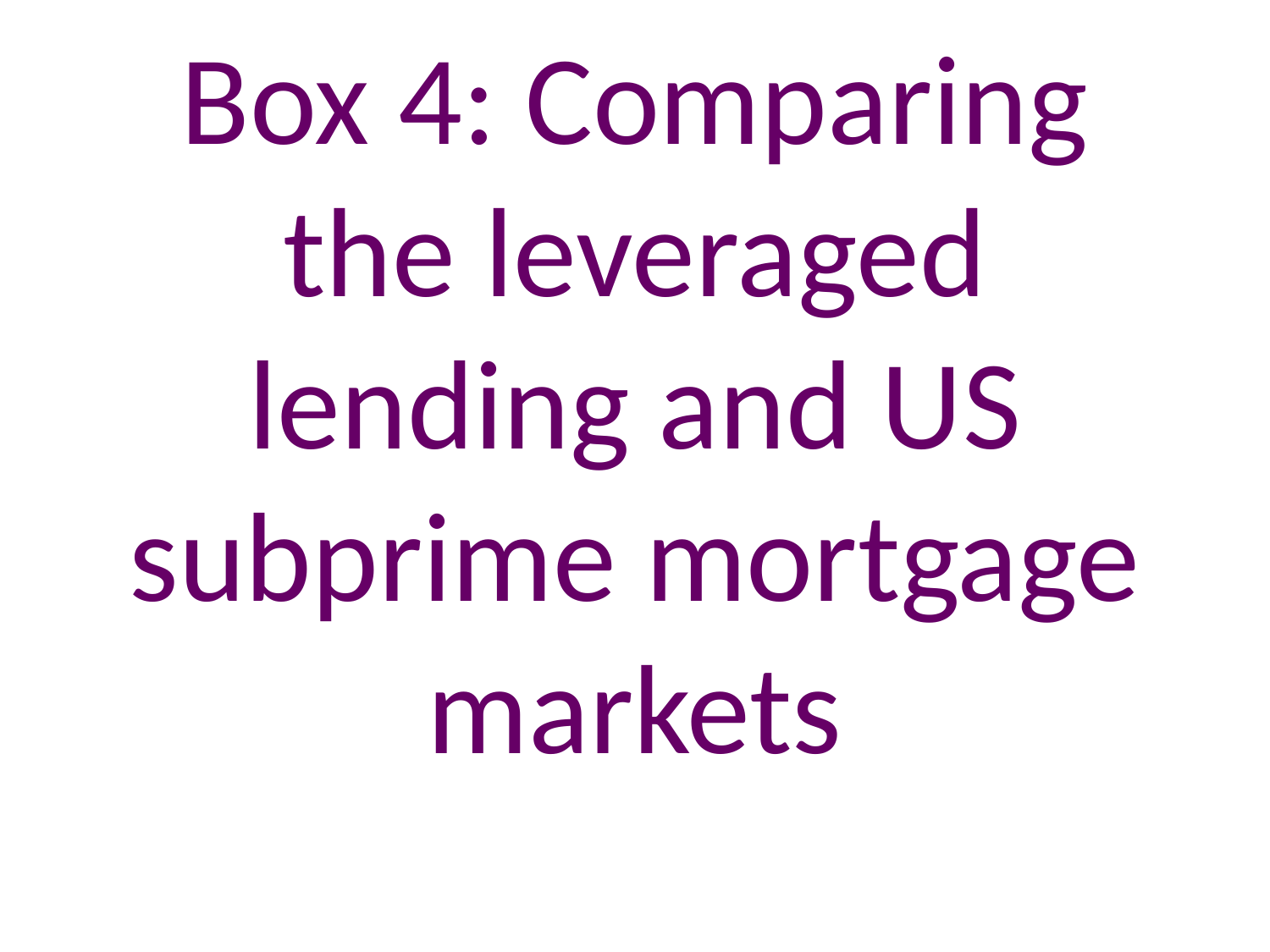

# Box 4: Comparing the leveraged lending and US subprime mortgage markets